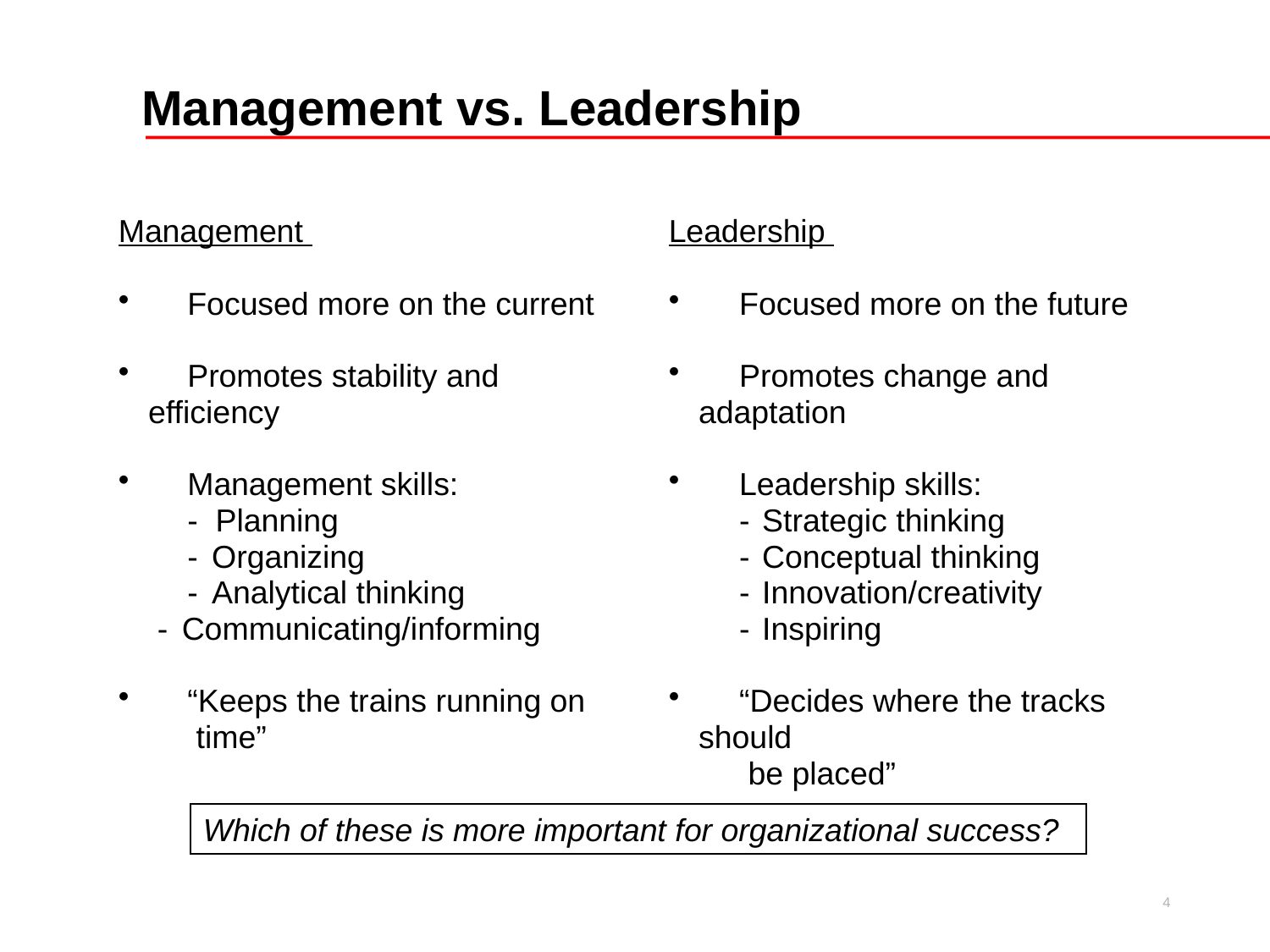

Management vs. Leadership
Management

 	Focused more on the current

 	Promotes stability and efficiency

 	Management skills:
	-  Planning
	-	Organizing
	-	Analytical thinking
	-	Communicating/informing
 	“Keeps the trains running on
	 time”
Leadership

 	Focused more on the future

 	Promotes change and adaptation

 	Leadership skills:
	-	Strategic thinking
	-	Conceptual thinking
	-	Innovation/creativity
	-	Inspiring
 	“Decides where the tracks should
	 be placed”
Which of these is more important for organizational success?
4